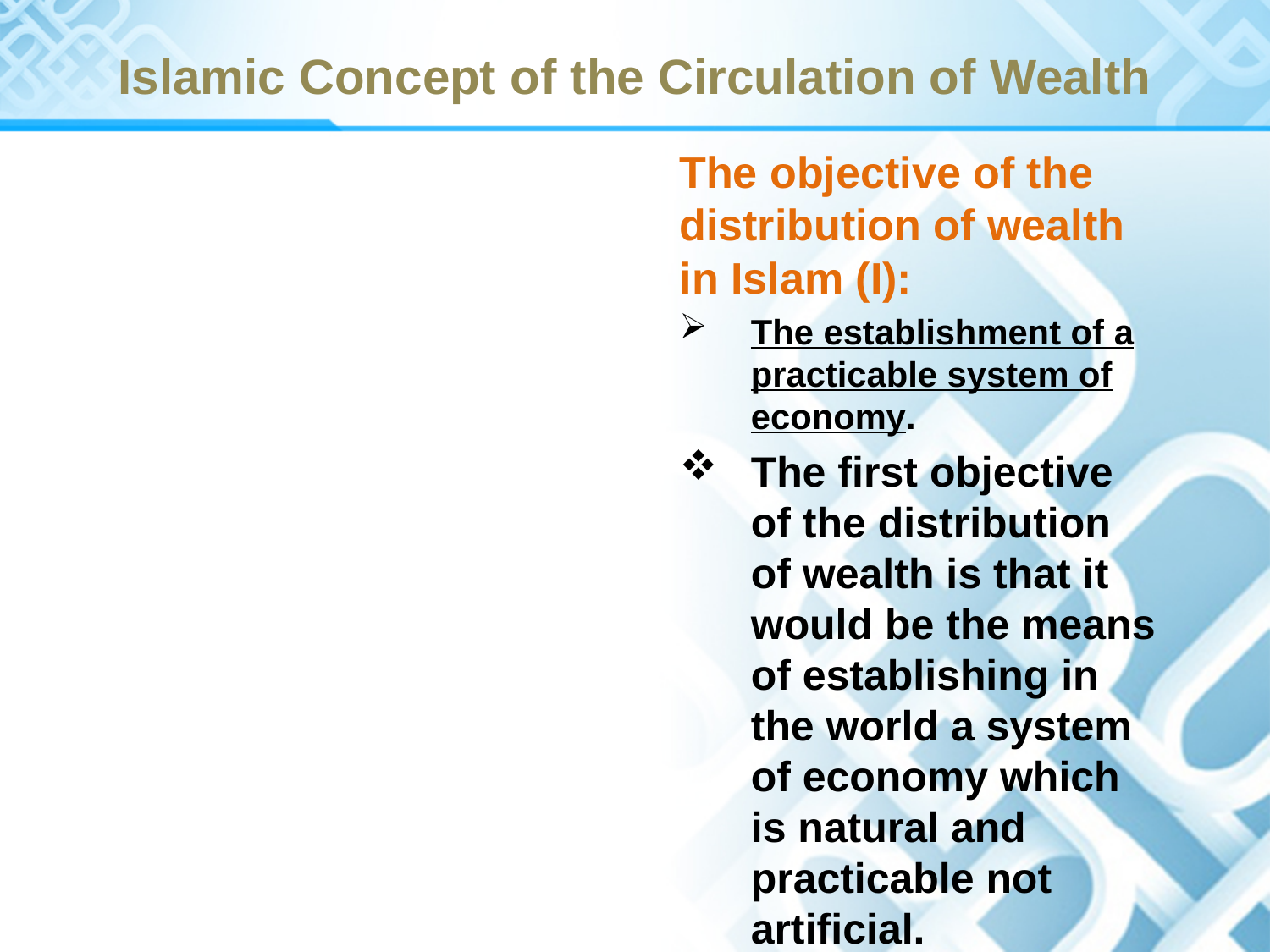

# Islamic Concept of the Circulation of Wealth
The objective of the distribution of wealth in Islam (I):
The establishment of a practicable system of economy.
The first objective of the distribution of wealth is that it would be the means of establishing in the world a system of economy which is natural and practicable not artificial.